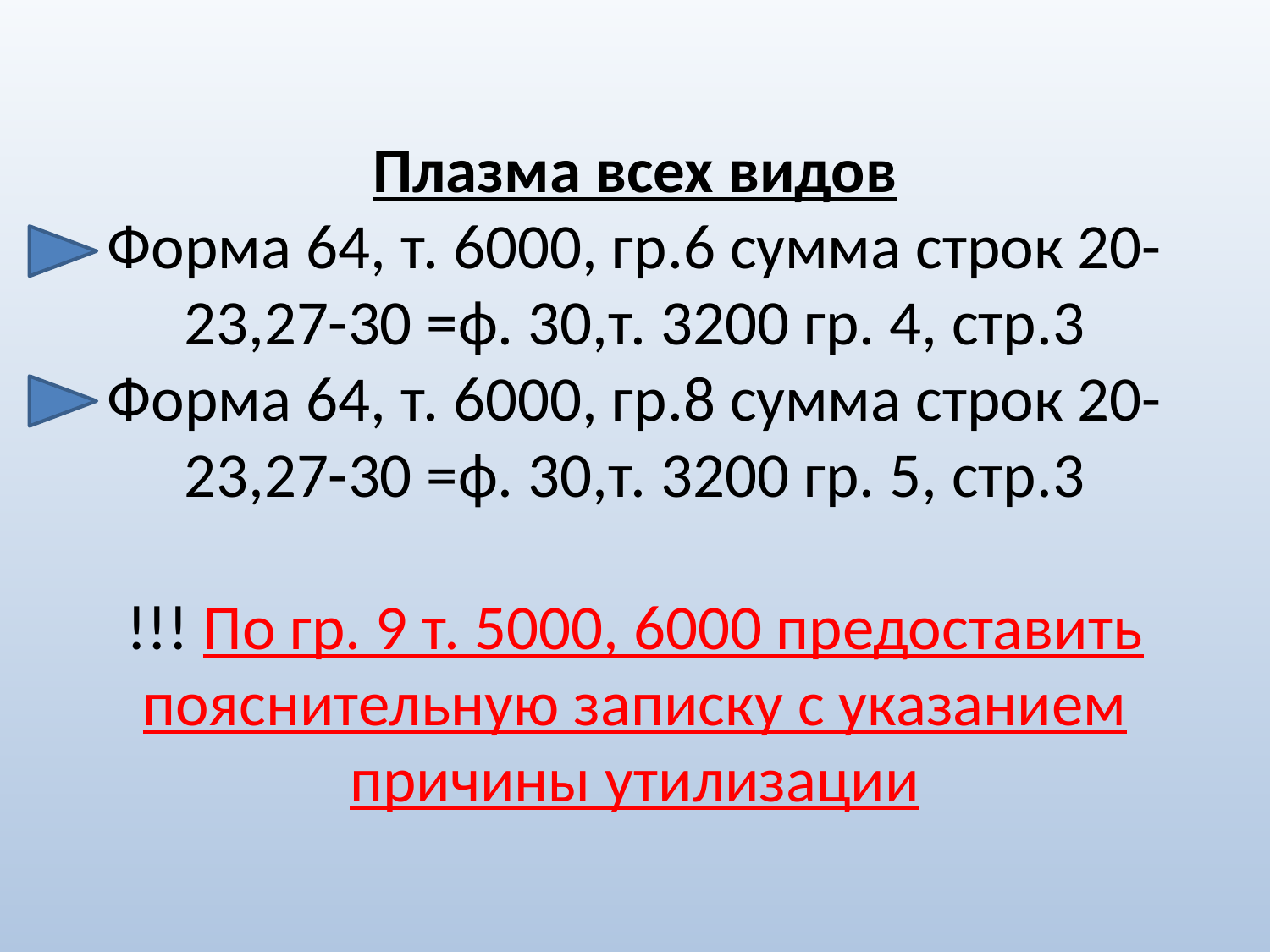

# Плазма всех видов Форма 64, т. 6000, гр.6 сумма строк 20-23,27-30 =ф. 30,т. 3200 гр. 4, стр.3 Форма 64, т. 6000, гр.8 сумма строк 20-23,27-30 =ф. 30,т. 3200 гр. 5, стр.3 !!! По гр. 9 т. 5000, 6000 предоставить пояснительную записку с указанием причины утилизации